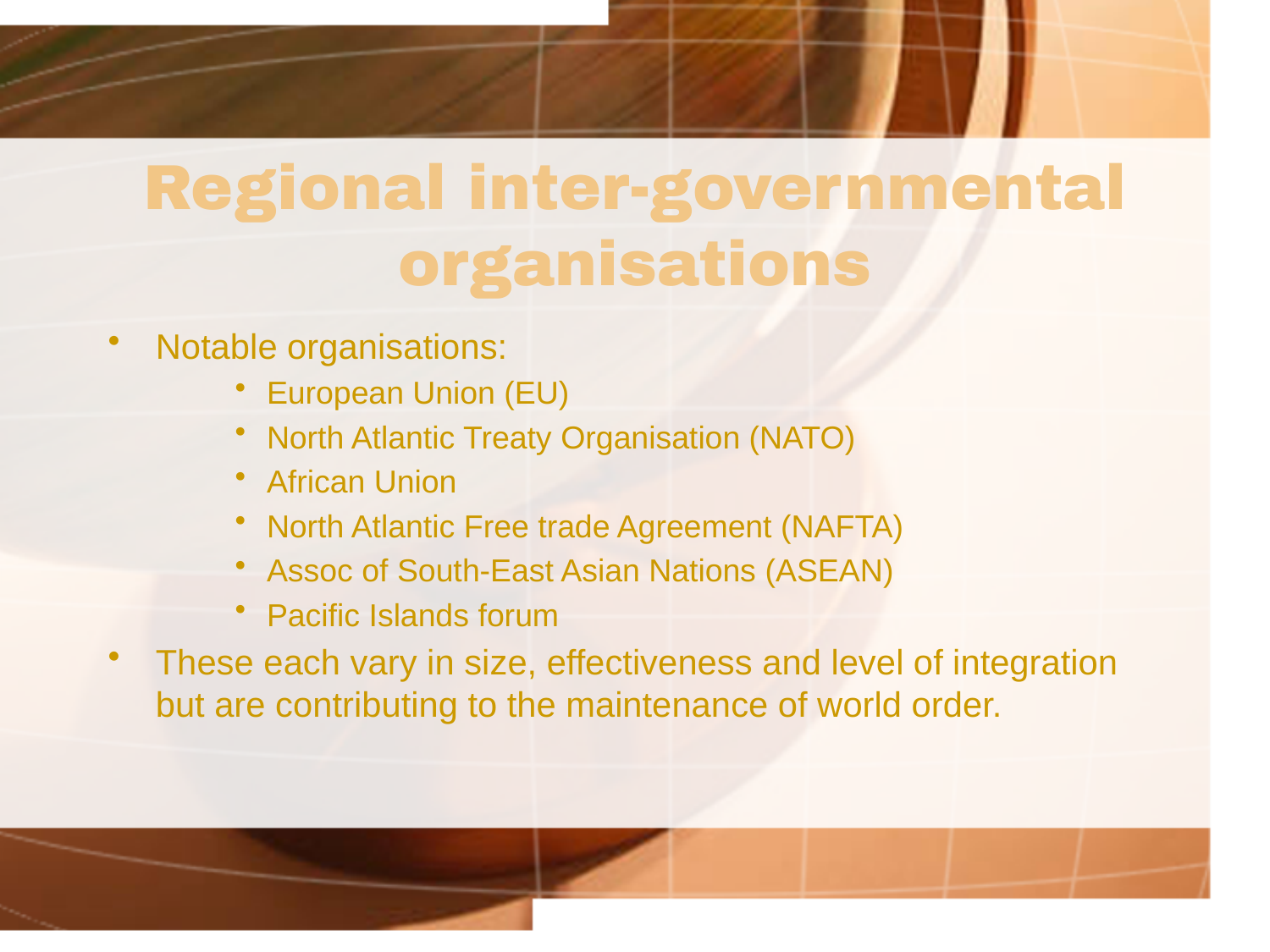

# Regional inter-governmental organisations
Notable organisations:
European Union (EU)
North Atlantic Treaty Organisation (NATO)
African Union
North Atlantic Free trade Agreement (NAFTA)
Assoc of South-East Asian Nations (ASEAN)
Pacific Islands forum
These each vary in size, effectiveness and level of integration but are contributing to the maintenance of world order.